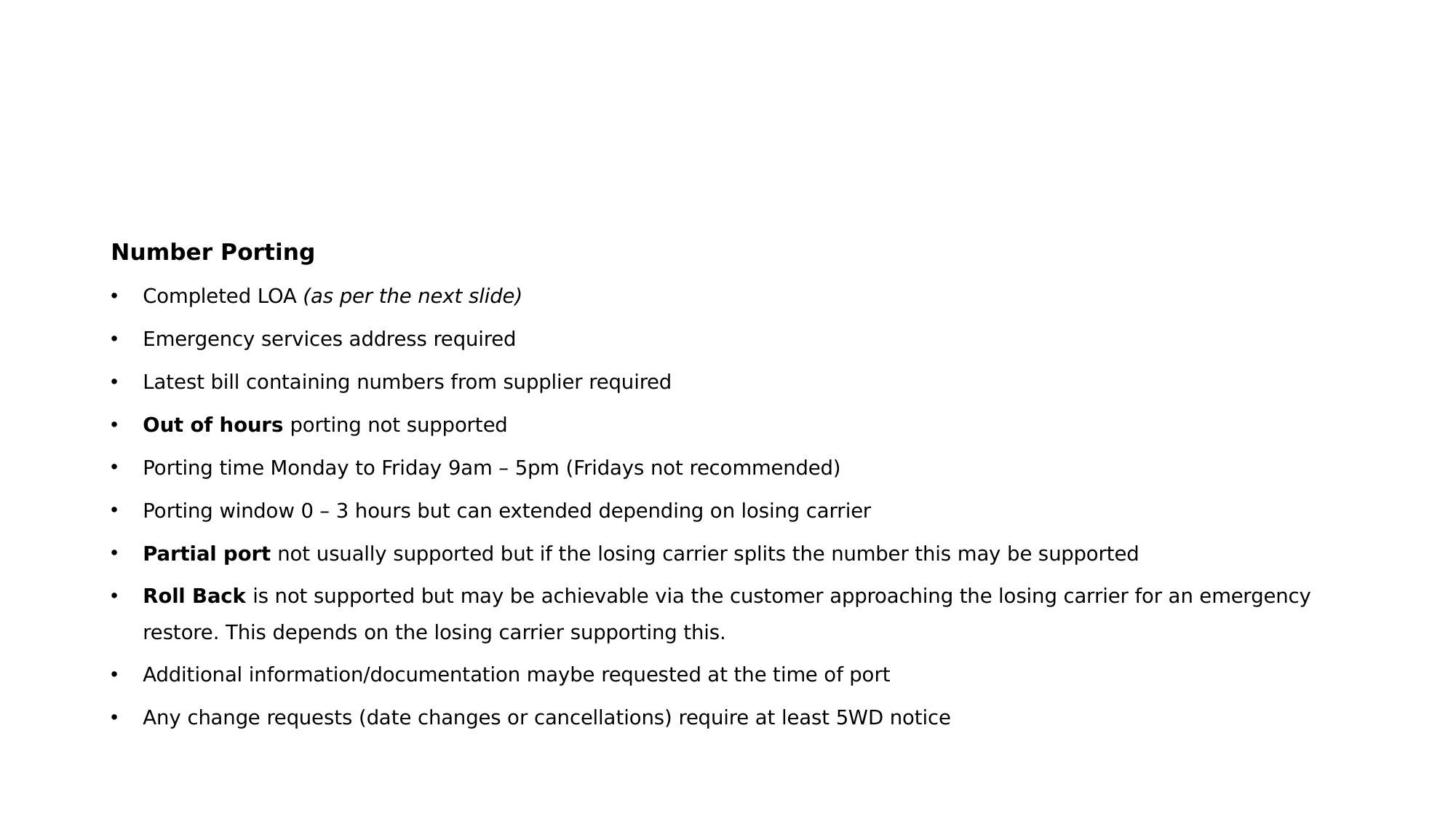

Number Porting
Completed LOA (as per the next slide)
Emergency services address required
Latest bill containing numbers from supplier required
Out of hours porting not supported
Porting time Monday to Friday 9am – 5pm (Fridays not recommended)
Porting window 0 – 3 hours but can extended depending on losing carrier
Partial port not usually supported but if the losing carrier splits the number this may be supported
Roll Back is not supported but may be achievable via the customer approaching the losing carrier for an emergency restore. This depends on the losing carrier supporting this.
Additional information/documentation maybe requested at the time of port
Any change requests (date changes or cancellations) require at least 5WD notice